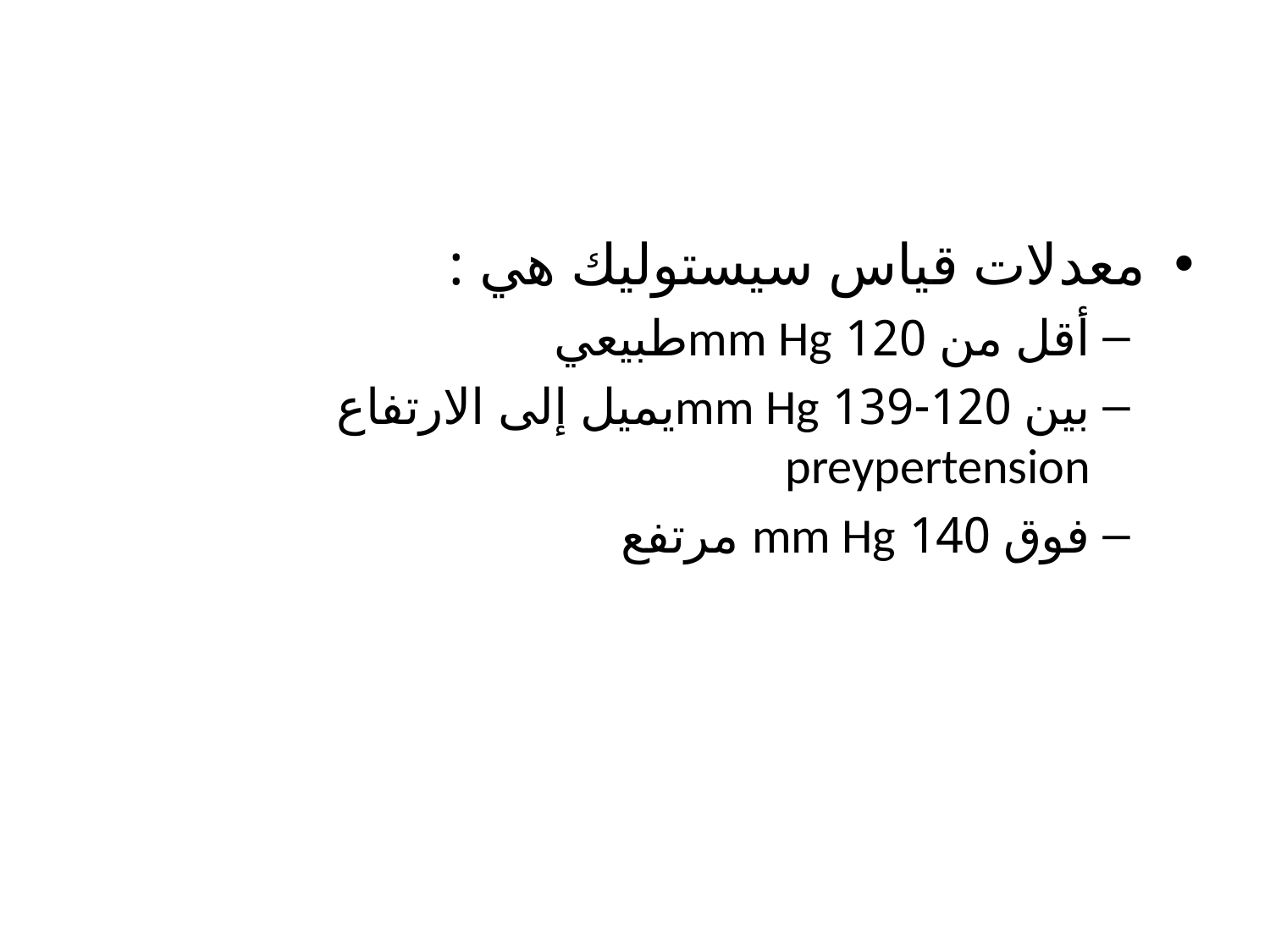

#
معدلات قياس سيستوليك هي :
أقل من 120 mm Hgطبيعي
بين 120-139 mm Hgيميل إلى الارتفاع preypertension
فوق 140 mm Hg مرتفع